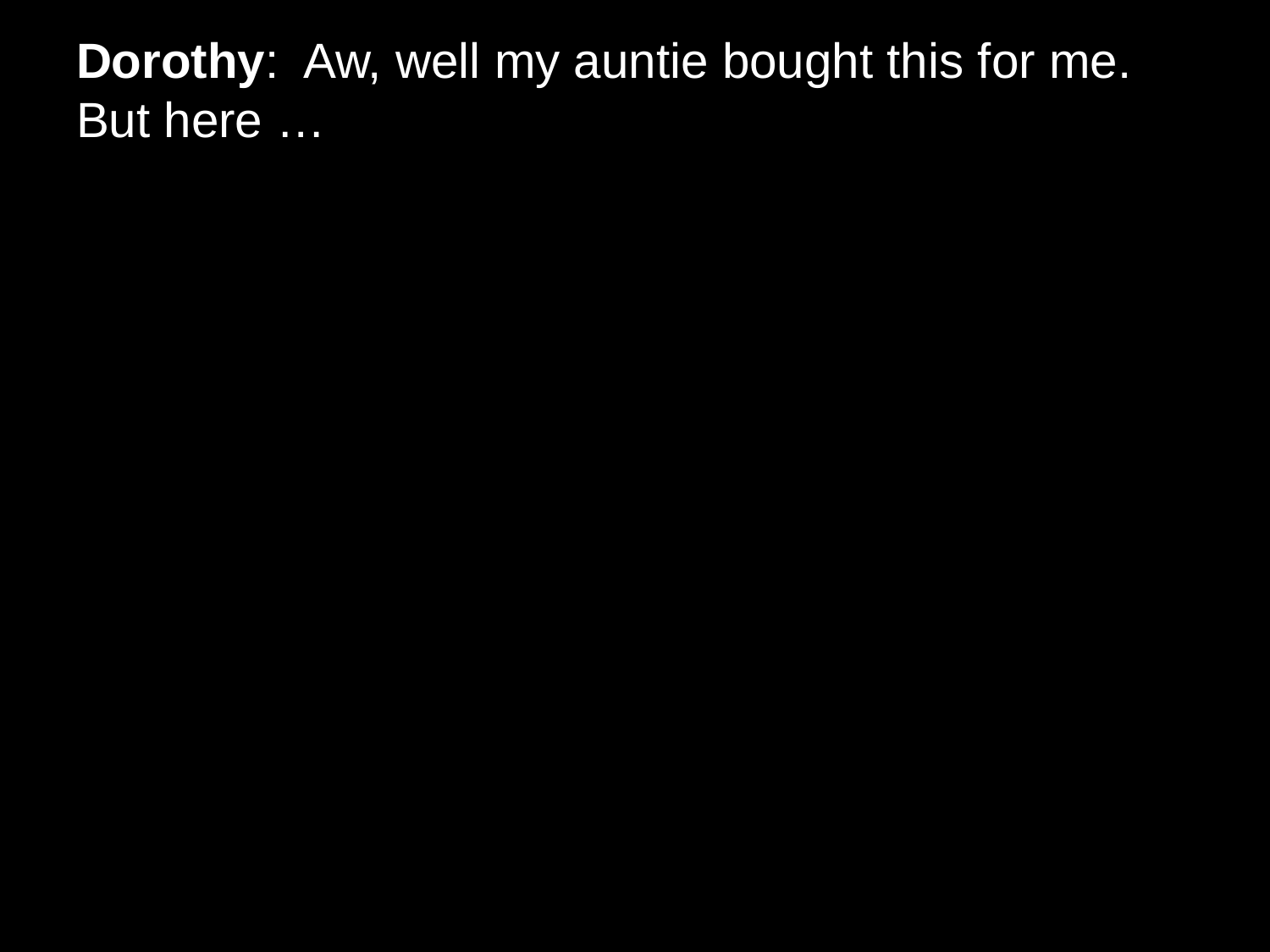

# Dorothy:  Aw, well my auntie bought this for me. But here …